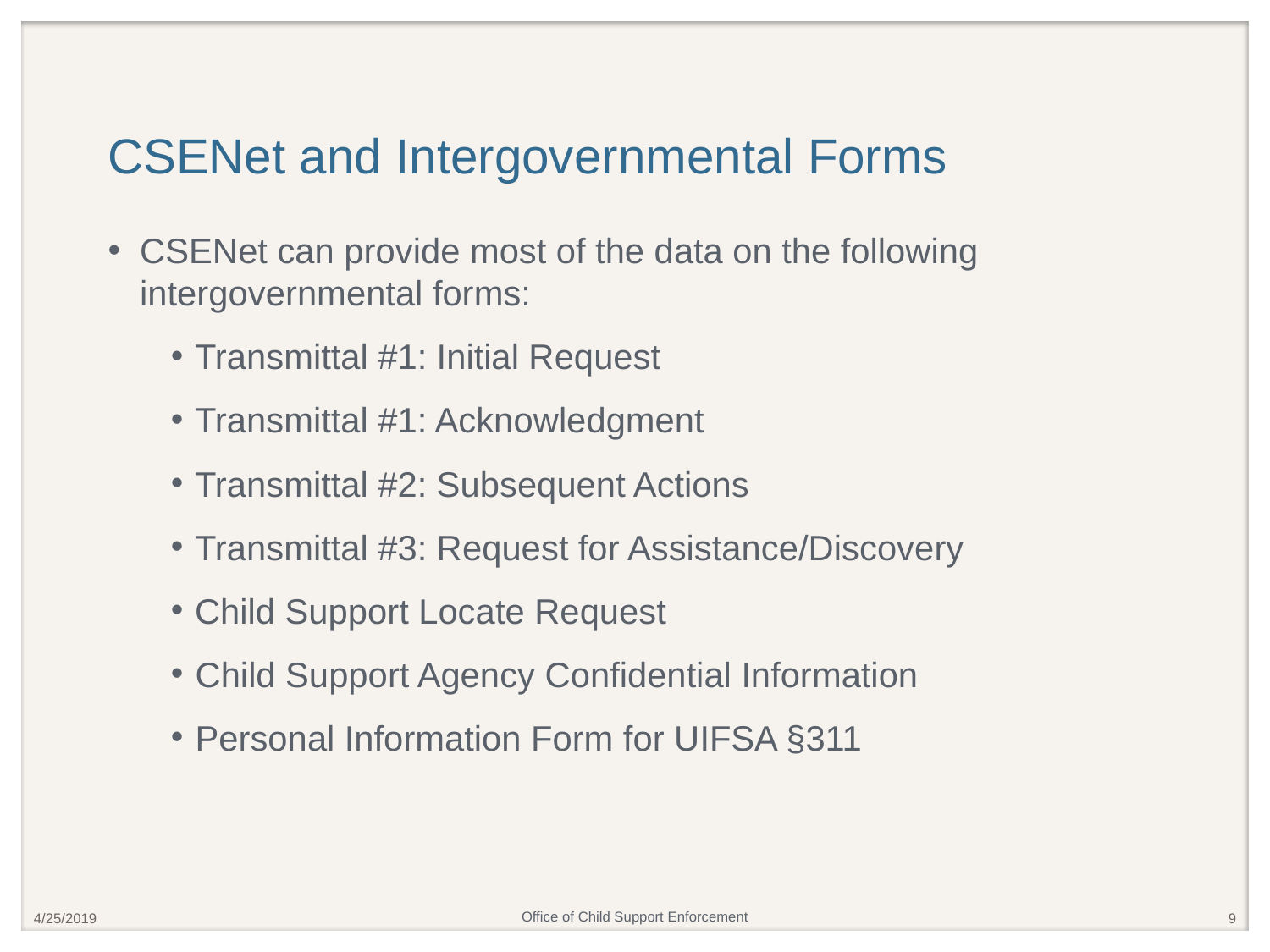

# CSENet and Intergovernmental Forms
CSENet can provide most of the data on the following intergovernmental forms:
Transmittal #1: Initial Request
Transmittal #1: Acknowledgment
Transmittal #2: Subsequent Actions
Transmittal #3: Request for Assistance/Discovery
Child Support Locate Request
Child Support Agency Confidential Information
Personal Information Form for UIFSA §311

4/25/2019
9